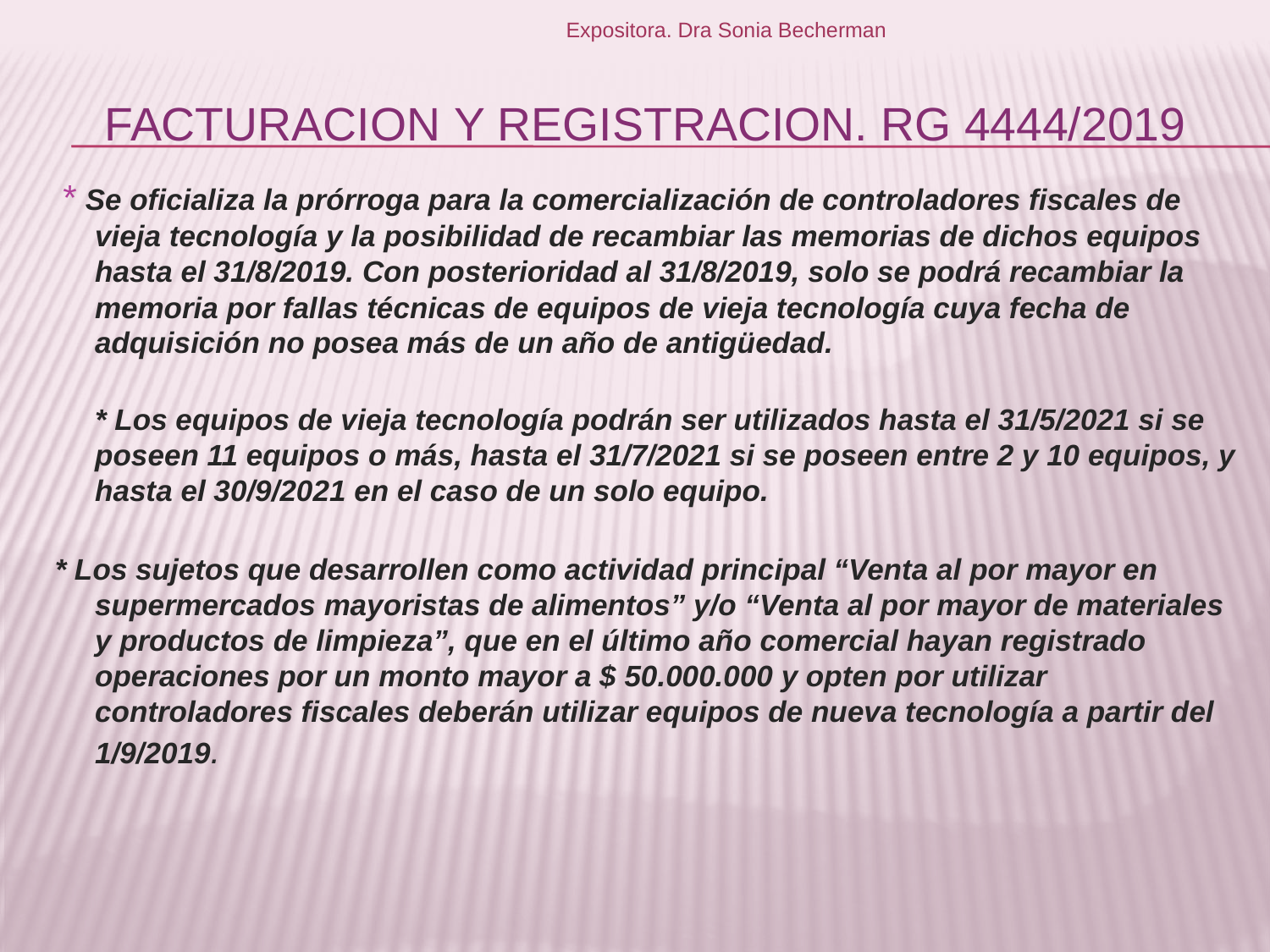

Expositora. Dra Sonia Becherman
# FACTURACION Y REGISTRACION. RG 4444/2019
  * Se oficializa la prórroga para la comercialización de controladores fiscales de vieja tecnología y la posibilidad de recambiar las memorias de dichos equipos hasta el 31/8/2019. Con posterioridad al 31/8/2019, solo se podrá recambiar la memoria por fallas técnicas de equipos de vieja tecnología cuya fecha de adquisición no posea más de un año de antigüedad.
* Los equipos de vieja tecnología podrán ser utilizados hasta el 31/5/2021 si se poseen 11 equipos o más, hasta el 31/7/2021 si se poseen entre 2 y 10 equipos, y hasta el 30/9/2021 en el caso de un solo equipo.
* Los sujetos que desarrollen como actividad principal “Venta al por mayor en supermercados mayoristas de alimentos” y/o “Venta al por mayor de materiales y productos de limpieza”, que en el último año comercial hayan registrado operaciones por un monto mayor a $ 50.000.000 y opten por utilizar controladores fiscales deberán utilizar equipos de nueva tecnología a partir del 1/9/2019.